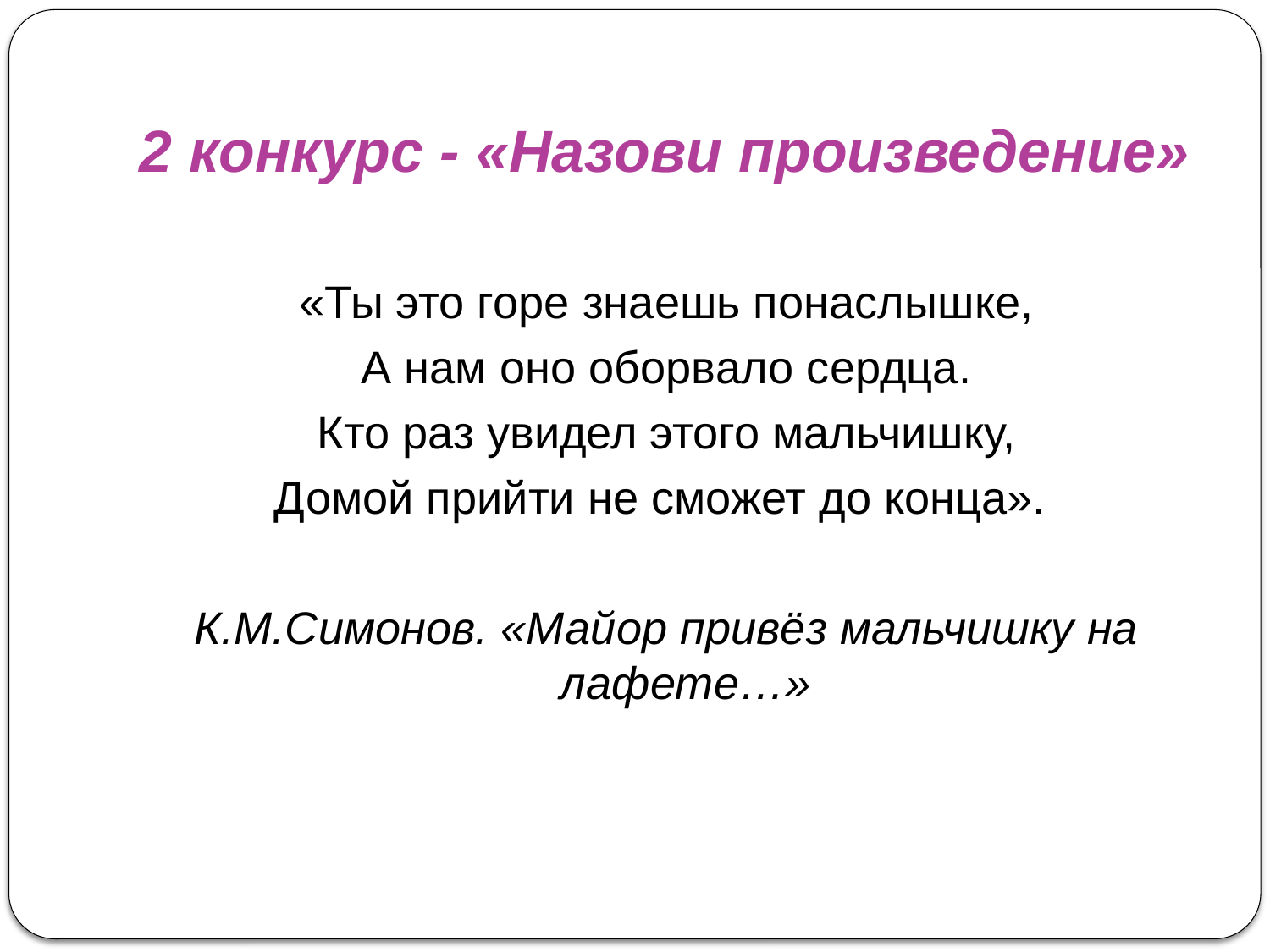

# 2 конкурс - «Назови произведение»

«Ты это горе знаешь понаслышке,
А нам оно оборвало сердца.
Кто раз увидел этого мальчишку,
Домой прийти не сможет до конца».

К.М.Симонов. «Майор привёз мальчишку на лафете…»